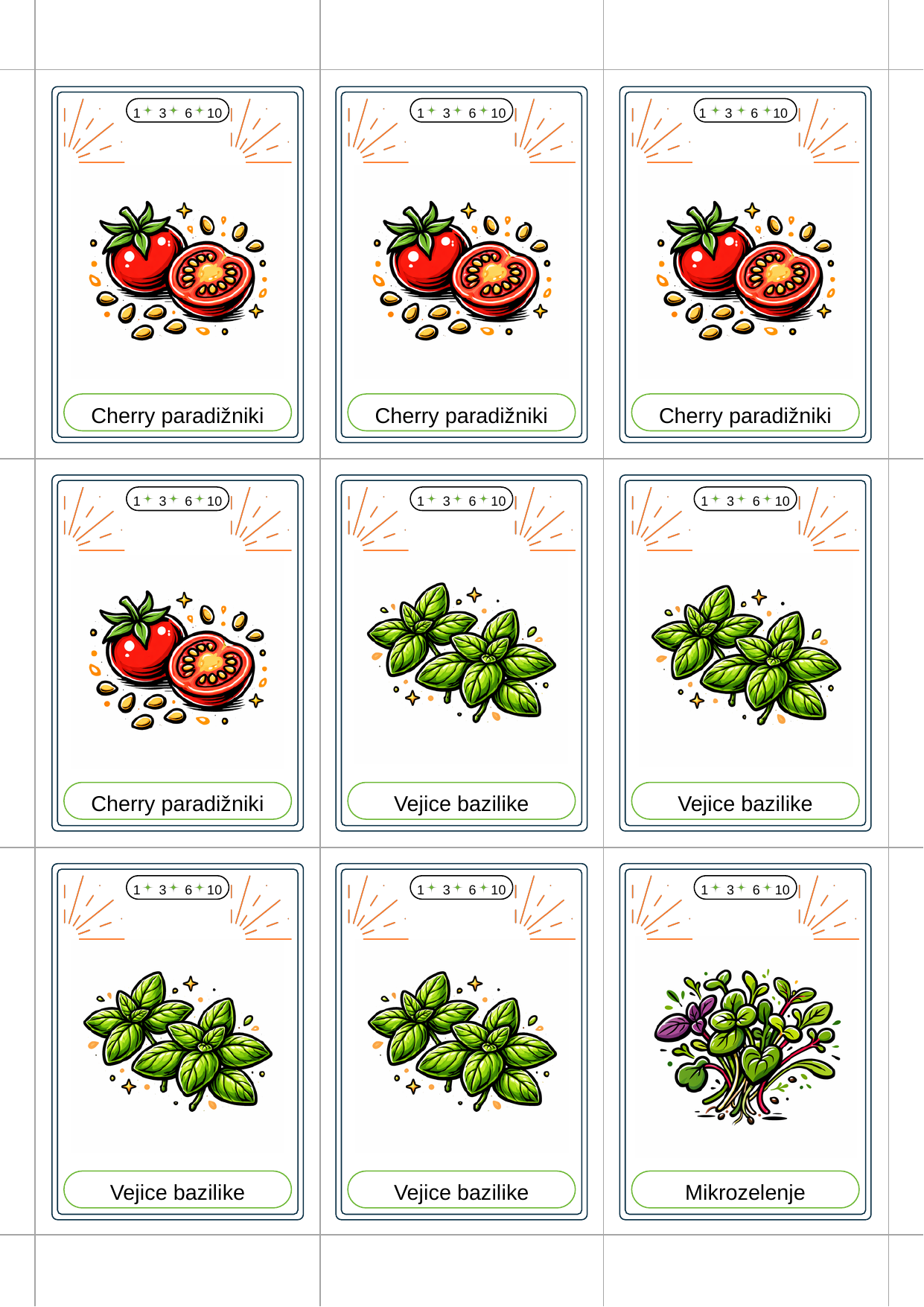

1     3     6    10

1     3     6    10

1     3     6    10

Cherry paradižniki
Cherry paradižniki
Cherry paradižniki

1     3     6    10

1     3     6    10

1     3     6    10

Cherry paradižniki
Vejice bazilike
Vejice bazilike

1     3     6    10

1     3     6    10

1     3     6    10

Vejice bazilike
Vejice bazilike
Mikrozelenje